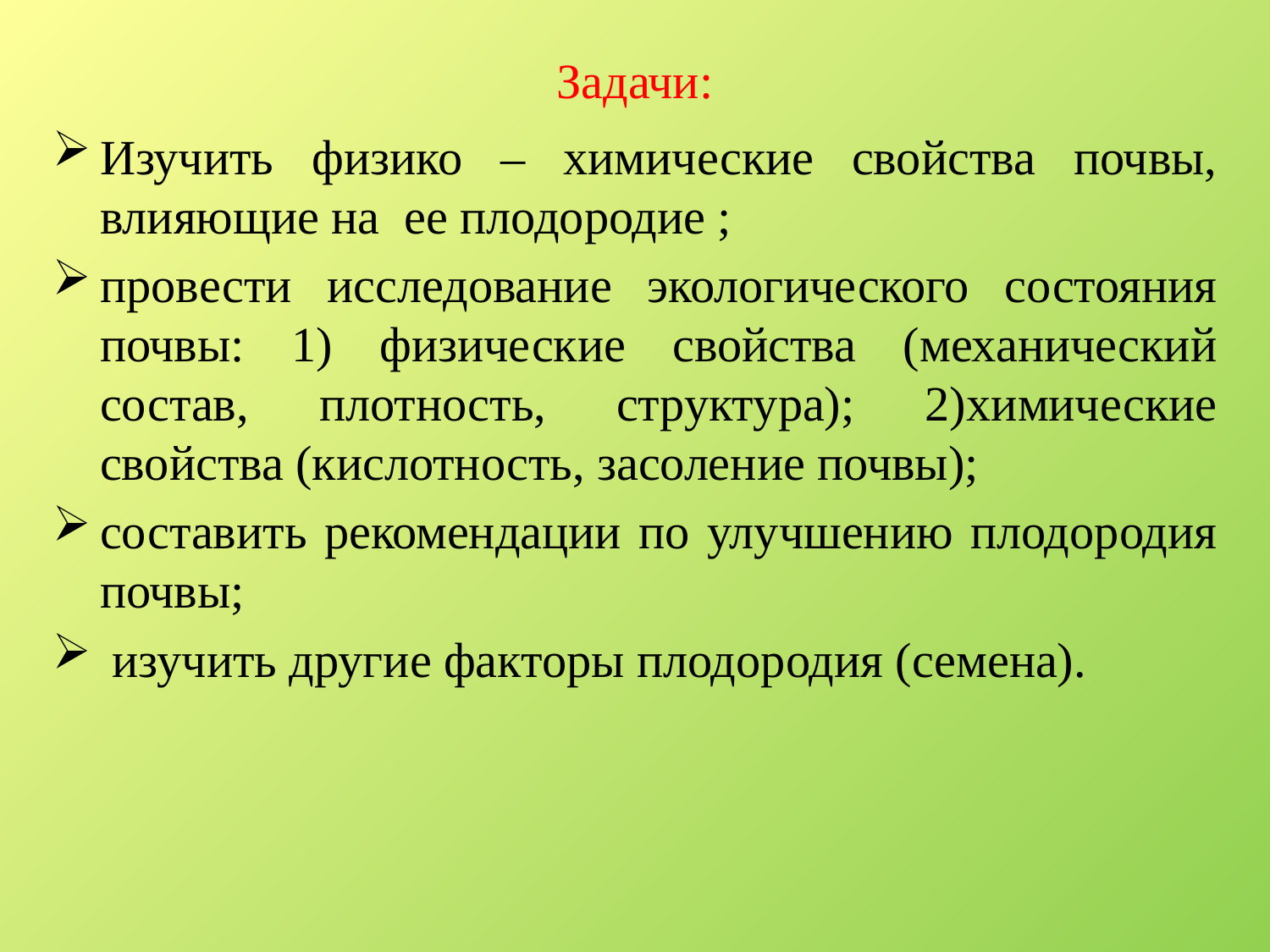

# Задачи:
Изучить физико – химические свойства почвы, влияющие на  ее плодородие ;
провести исследование экологического состояния почвы: 1) физические свойства (механический состав, плотность, структура); 2)химические свойства (кислотность, засоление почвы);
составить рекомендации по улучшению плодородия почвы;
 изучить другие факторы плодородия (семена).